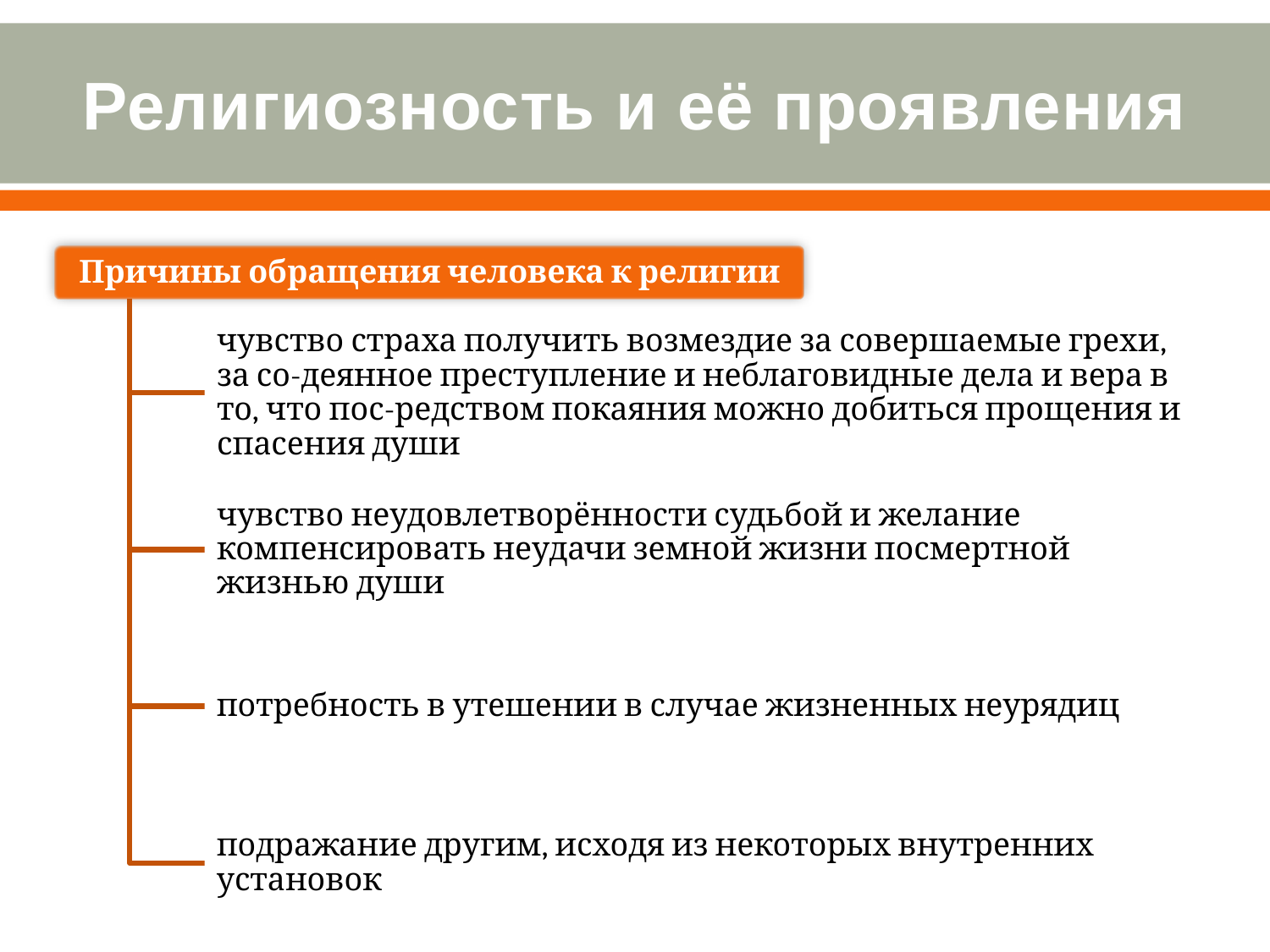

# Религиозность и её проявления
Причины обращения человека к религии
чувство страха получить возмездие за совершаемые грехи, за со-деянное преступление и неблаговидные дела и вера в то, что пос-редством покаяния можно добиться прощения и спасения души
чувство неудовлетворённости судьбой и желание компенсировать неудачи земной жизни посмертной жизнью души
потребность в утешении в случае жизненных неурядиц
подражание другим, исходя из некоторых внутренних установок